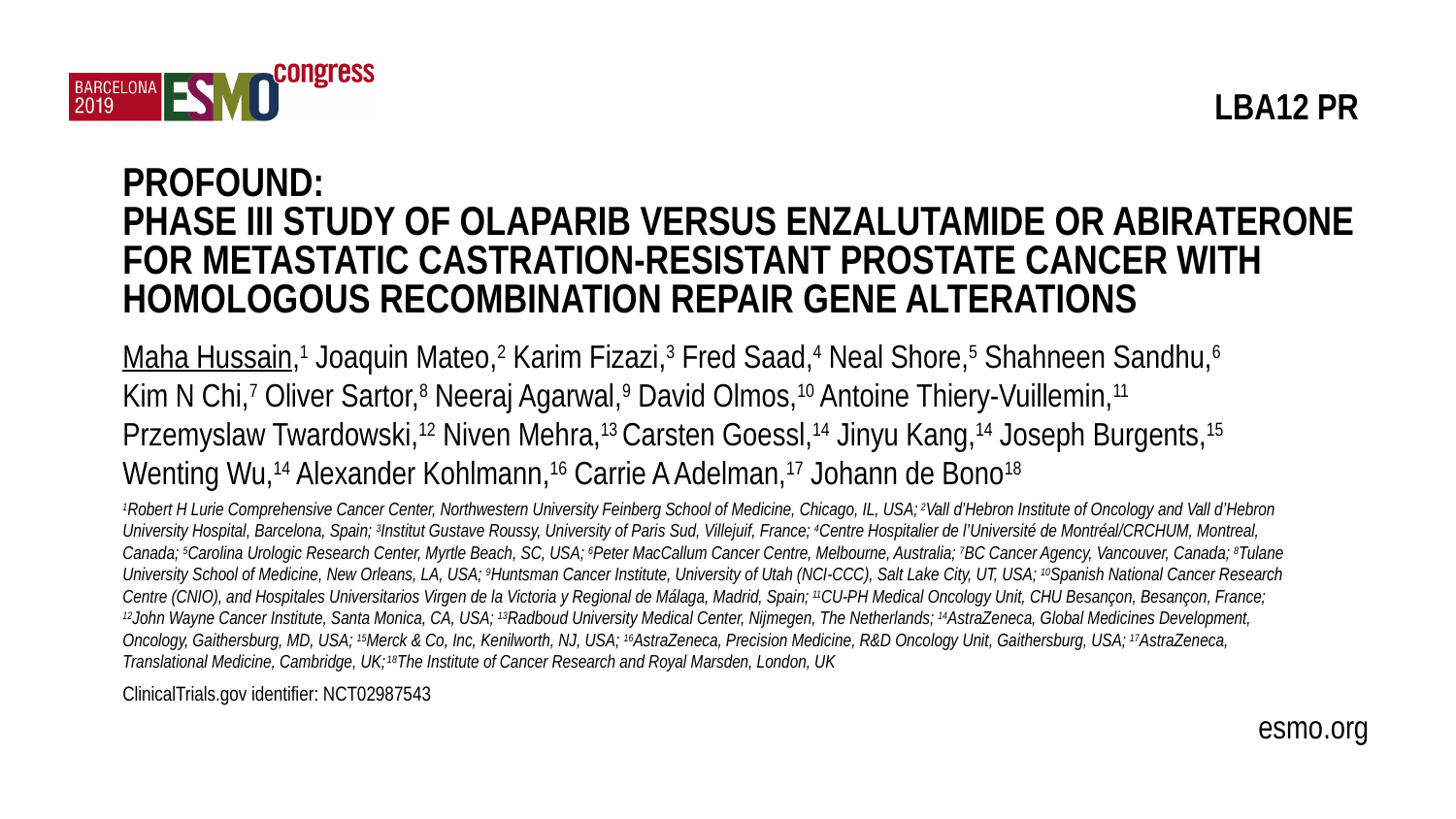

LBA12 PR
# PROfound: Phase III study of olaparib versus enzalutamide or abiraterone for metastatic castration-resistant prostate cancer with homologous recombination repair gene alterations
Maha Hussain,1 Joaquin Mateo,2 Karim Fizazi,3 Fred Saad,4 Neal Shore,5 Shahneen Sandhu,6
Kim N Chi,7 Oliver Sartor,8 Neeraj Agarwal,9 David Olmos,10 Antoine Thiery-Vuillemin,11
Przemyslaw Twardowski,12 Niven Mehra,13 Carsten Goessl,14 Jinyu Kang,14 Joseph Burgents,15 Wenting Wu,14 Alexander Kohlmann,16 Carrie A Adelman,17 Johann de Bono18

1Robert H Lurie Comprehensive Cancer Center, Northwestern University Feinberg School of Medicine, Chicago, IL, USA; 2Vall d’Hebron Institute of Oncology and Vall d’Hebron University Hospital, Barcelona, Spain; 3Institut Gustave Roussy, University of Paris Sud, Villejuif, France; 4Centre Hospitalier de l’Université de Montréal/CRCHUM, Montreal, Canada; 5Carolina Urologic Research Center, Myrtle Beach, SC, USA; 6Peter MacCallum Cancer Centre, Melbourne, Australia; 7BC Cancer Agency, Vancouver, Canada; 8Tulane University School of Medicine, New Orleans, LA, USA; 9Huntsman Cancer Institute, University of Utah (NCI-CCC), Salt Lake City, UT, USA; 10Spanish National Cancer Research Centre (CNIO), and Hospitales Universitarios Virgen de la Victoria y Regional de Málaga, Madrid, Spain; 11CU-PH Medical Oncology Unit, CHU Besançon, Besançon, France; 12John Wayne Cancer Institute, Santa Monica, CA, USA; 13Radboud University Medical Center, Nijmegen, The Netherlands; 14AstraZeneca, Global Medicines Development, Oncology, Gaithersburg, MD, USA; 15Merck & Co, Inc, Kenilworth, NJ, USA; 16AstraZeneca, Precision Medicine, R&D Oncology Unit, Gaithersburg, USA; 17AstraZeneca, Translational Medicine, Cambridge, UK; 18The Institute of Cancer Research and Royal Marsden, London, UK
ClinicalTrials.gov identifier: NCT02987543